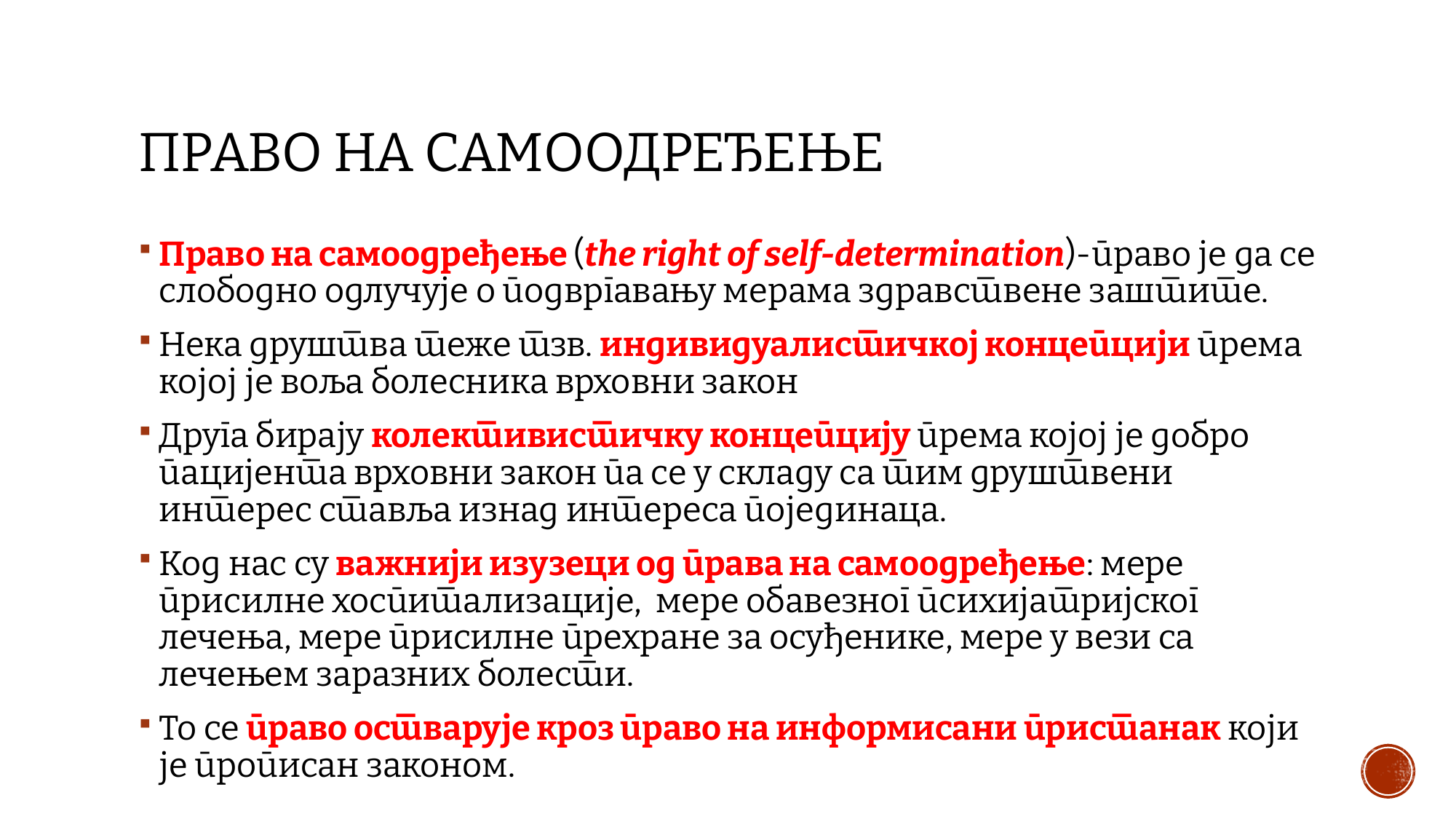

# Право на самоодређење
Право на самоодређење (the right of self-determination)-право је да се слободно одлучује о подвргавању мерама здравствене заштите.
Нека друштва теже тзв. индивидуалистичкој концепцији према којој је воља болесника врховни закон
Друга бирају колективистичку концепцију према којој је добро пацијента врховни закон па се у складу са тим друштвени интерес ставља изнад интереса појединаца.
Код нас су важнији изузеци од права на самоодређење: мере присилне хоспитализације,  мере обавезног психијатријског лечења, мере присилне прехране за осуђенике, мере у вези са лечењем заразних болести.
То се право остварује кроз право на информисани пристанак који је прописан законом.